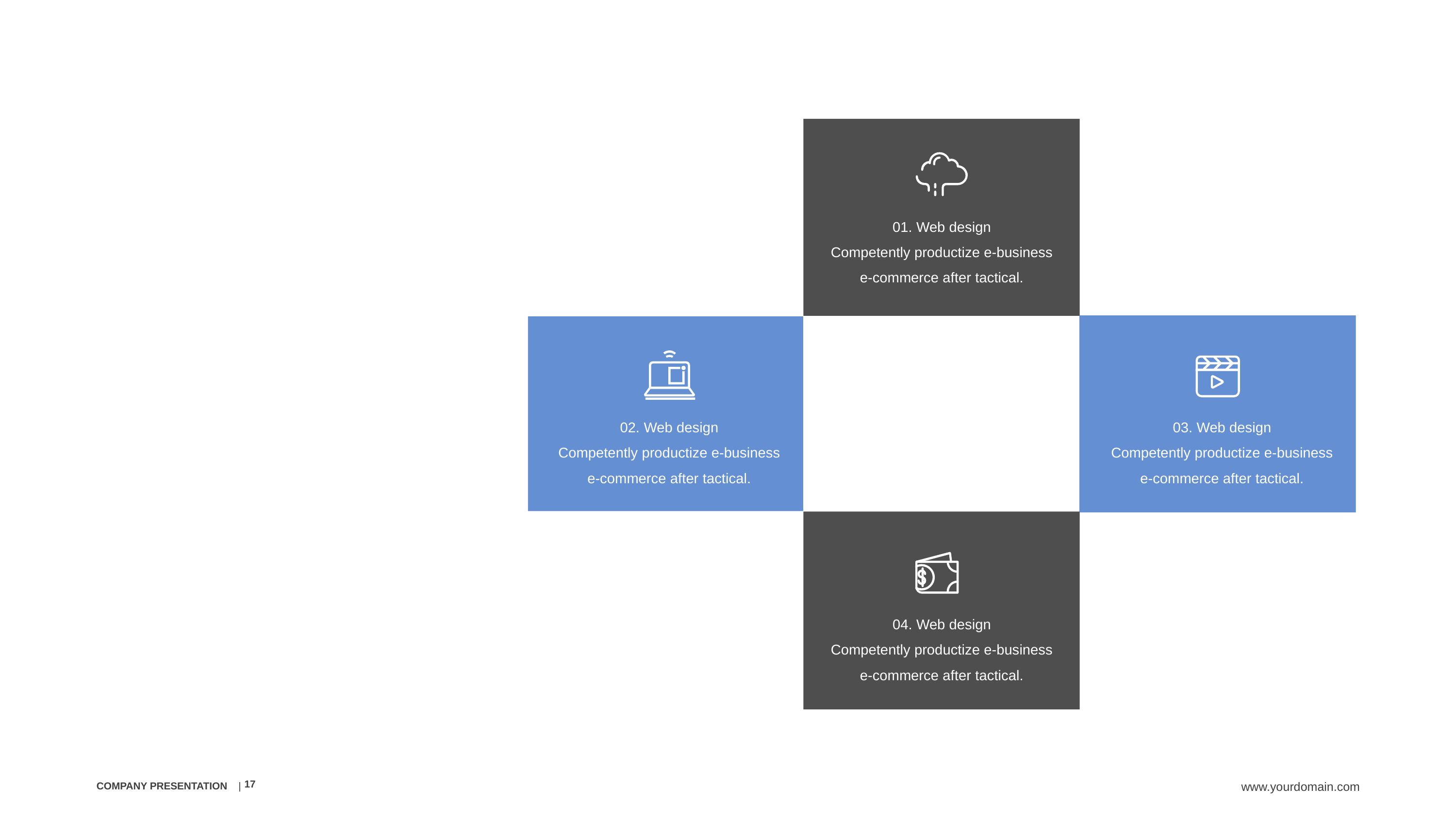

01. Web design
Competently productize e-business e-commerce after tactical.

02. Web design
Competently productize e-business e-commerce after tactical.
03. Web design
Competently productize e-business e-commerce after tactical.

04. Web design
Competently productize e-business e-commerce after tactical.